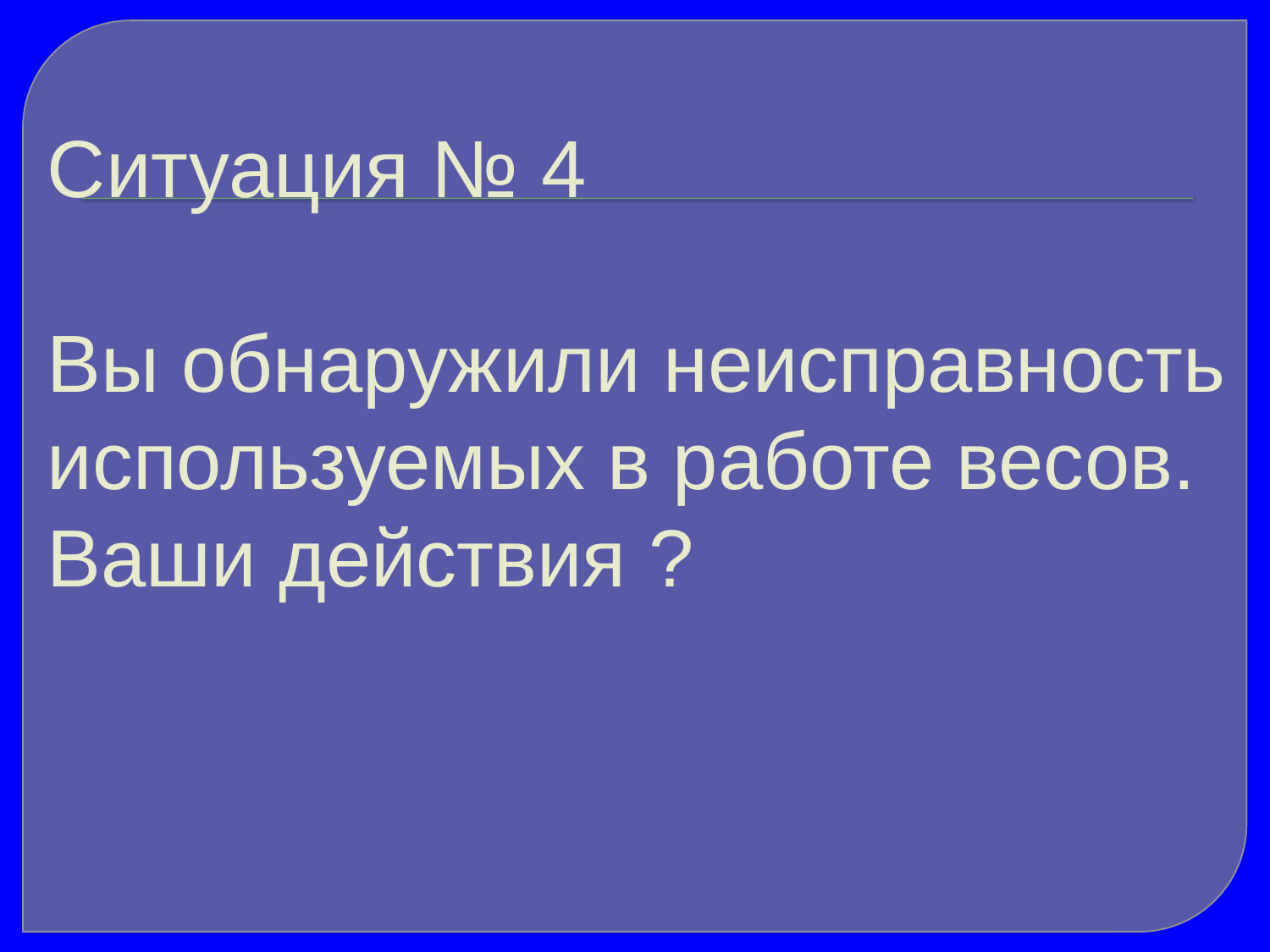

Ситуация № 4

Вы обнаружили неисправность используемых в работе весов. Ваши действия ?